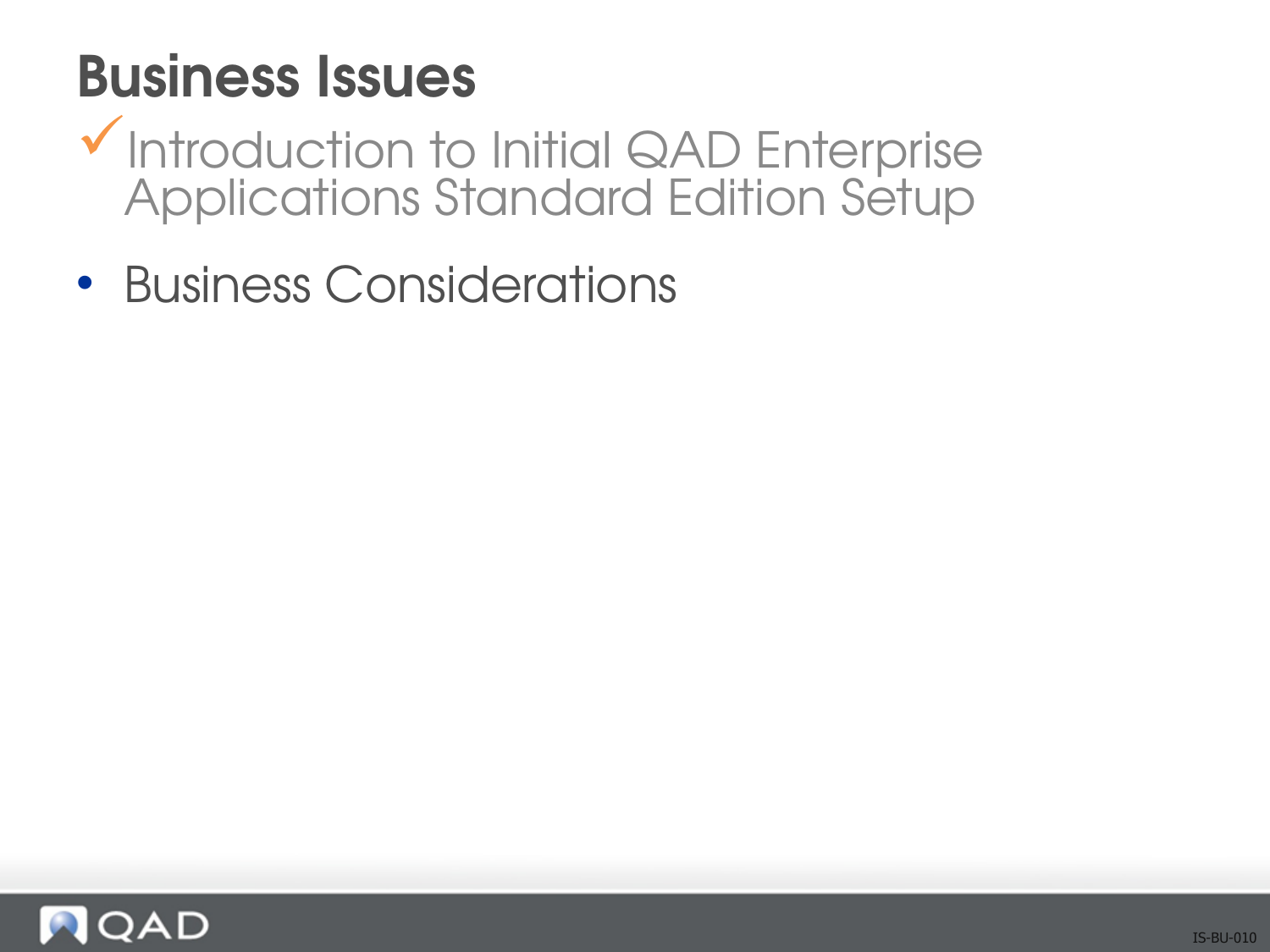

# Business Issues
Introduction to Initial QAD Enterprise Applications Standard Edition Setup
Business Considerations
Set up Initial QAD Standard data
IS-BU-010